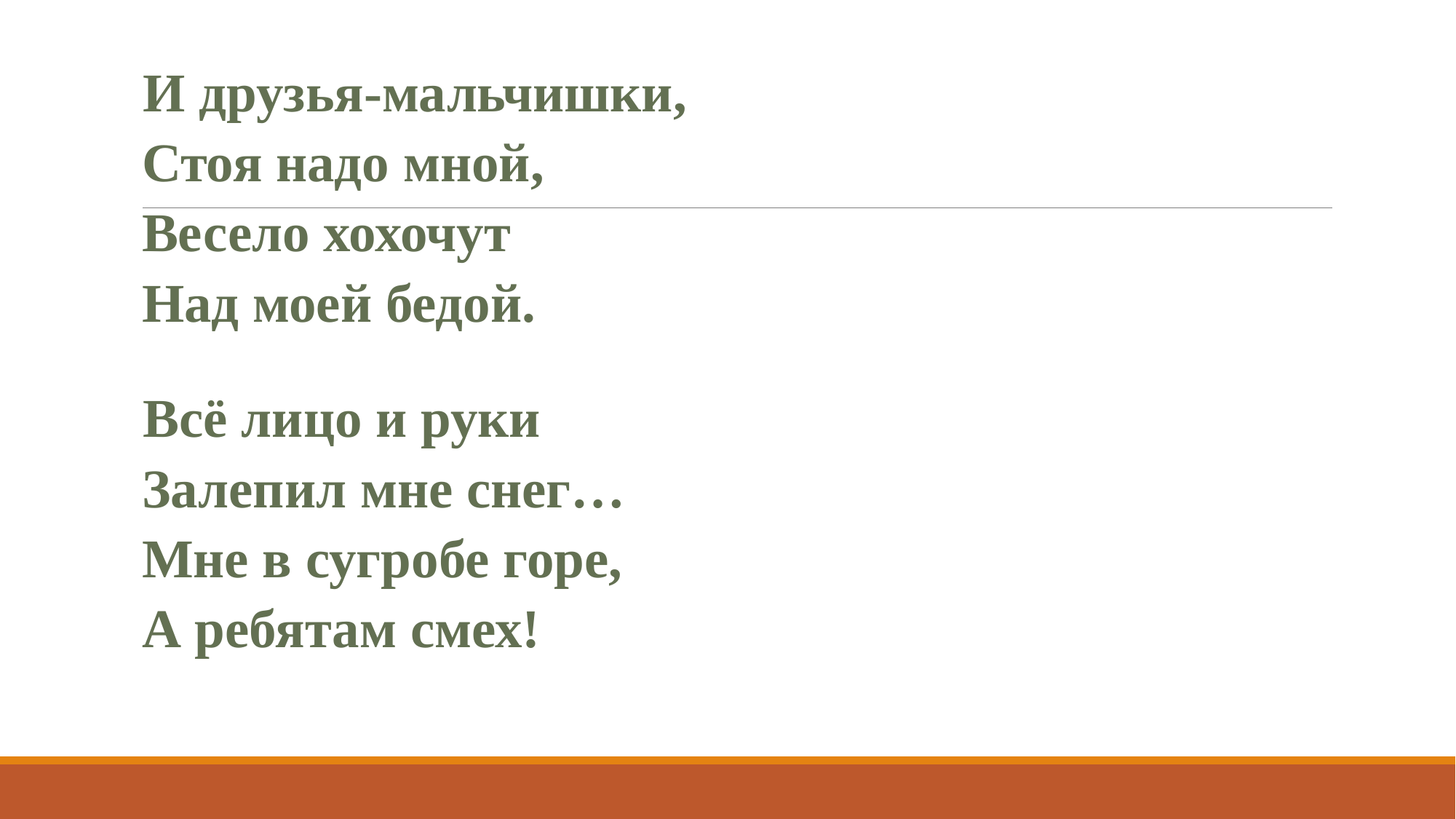

#
И друзья-мальчишки,
Стоя надо мной,
Весело хохочут
Над моей бедой.
Всё лицо и руки
Залепил мне снег…
Мне в сугробе горе,
А ребятам смех!